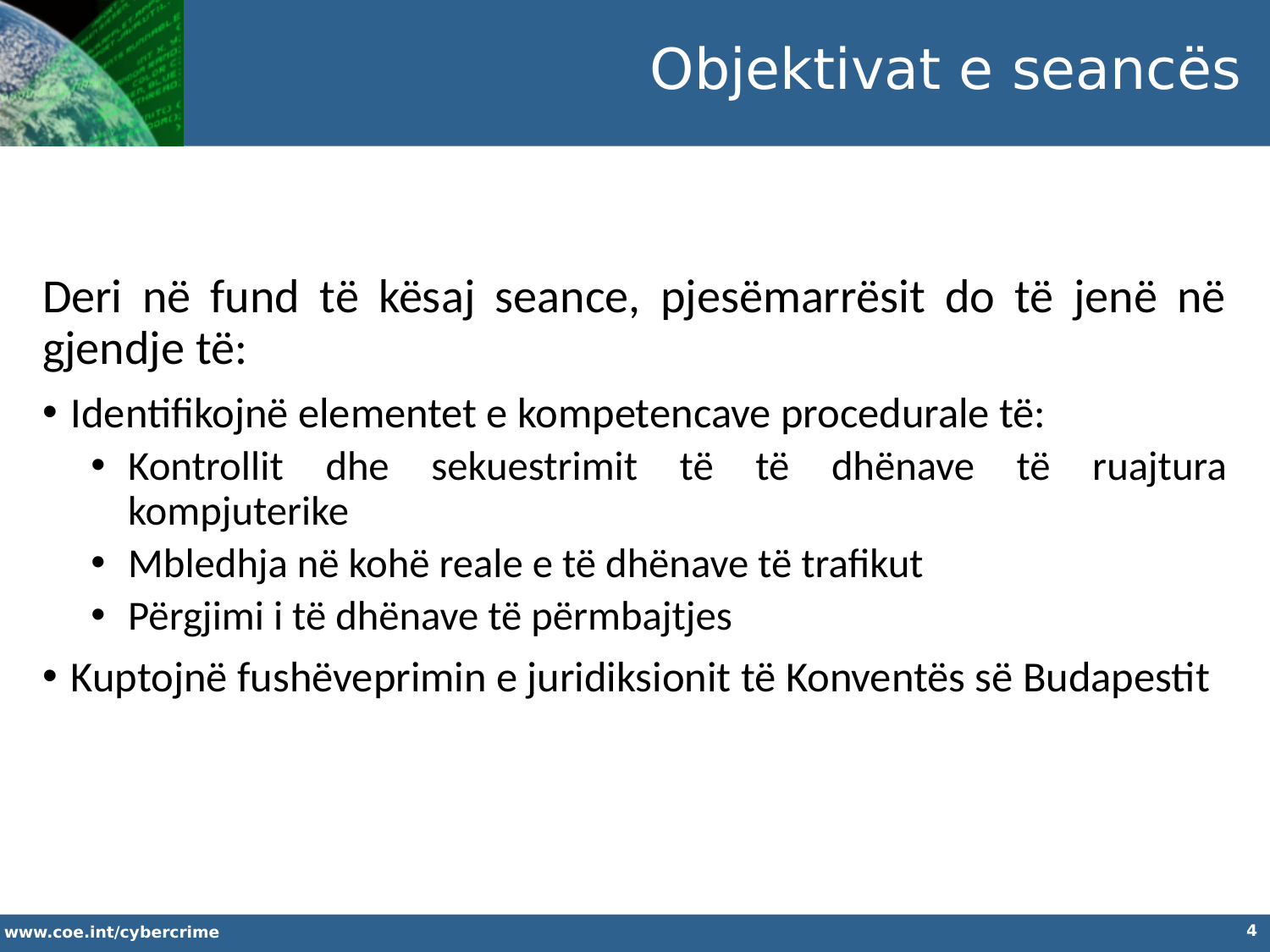

Objektivat e seancës
Deri në fund të kësaj seance, pjesëmarrësit do të jenë në gjendje të:
Identifikojnë elementet e kompetencave procedurale të:
Kontrollit dhe sekuestrimit të të dhënave të ruajtura kompjuterike
Mbledhja në kohë reale e të dhënave të trafikut
Përgjimi i të dhënave të përmbajtjes
Kuptojnë fushëveprimin e juridiksionit të Konventës së Budapestit